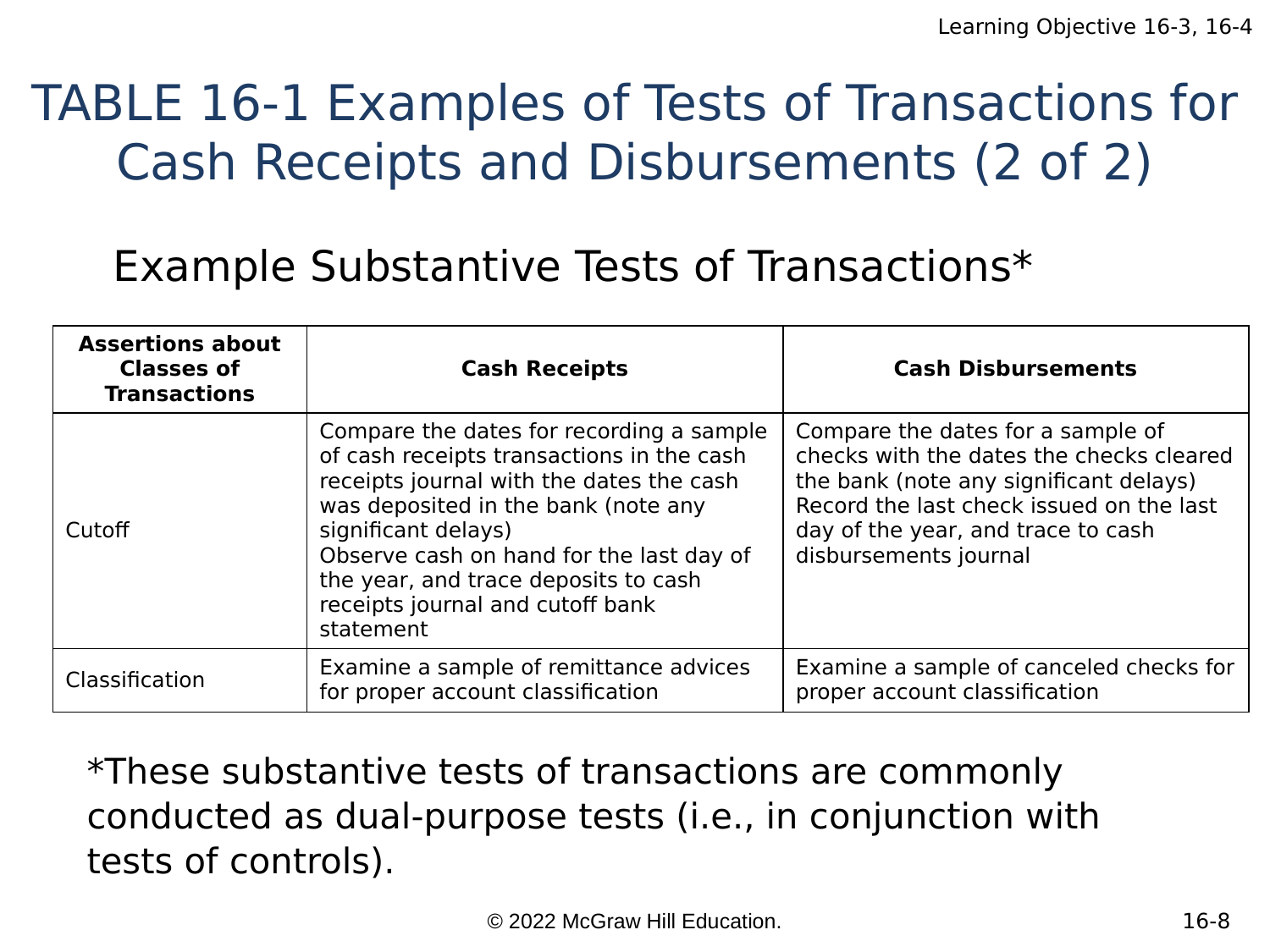

Learning Objective 16-3, 16-4
# TABLE 16-1 Examples of Tests of Transactions for Cash Receipts and Disbursements (2 of 2)
Example Substantive Tests of Transactions*
| Assertions about Classes of Transactions | Cash Receipts | Cash Disbursements |
| --- | --- | --- |
| Cutoff | Compare the dates for recording a sample of cash receipts transactions in the cash receipts journal with the dates the cash was deposited in the bank (note any significant delays) Observe cash on hand for the last day of the year, and trace deposits to cash receipts journal and cutoff bank statement | Compare the dates for a sample of checks with the dates the checks cleared the bank (note any significant delays) Record the last check issued on the last day of the year, and trace to cash disbursements journal |
| Classification | Examine a sample of remittance advices for proper account classification | Examine a sample of canceled checks for proper account classification |
*These substantive tests of transactions are commonly conducted as dual-purpose tests (i.e., in conjunction with tests of controls).